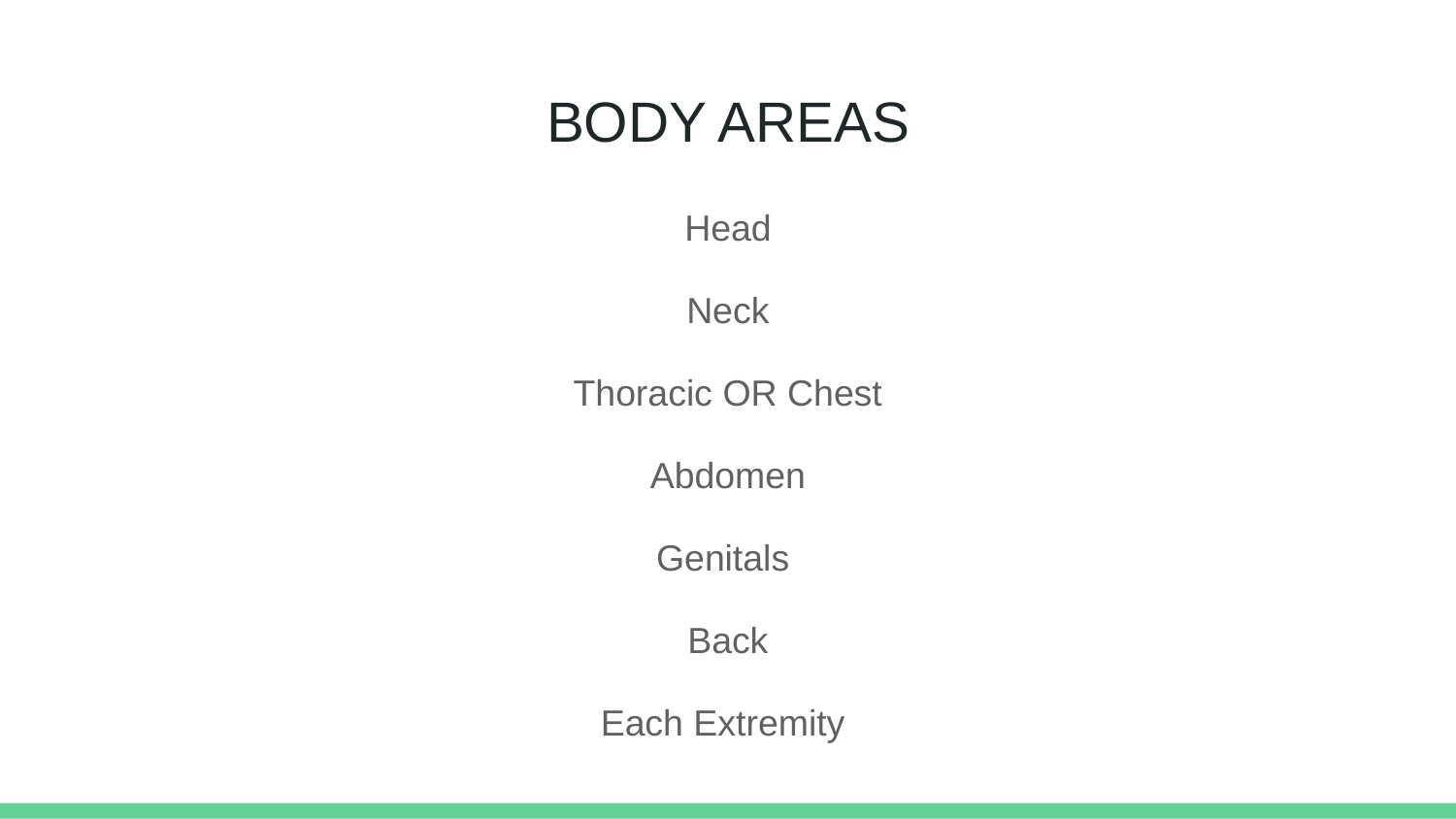

# BODY AREAS
Head
Neck
Thoracic OR Chest
Abdomen
Genitals
Back
Each Extremity